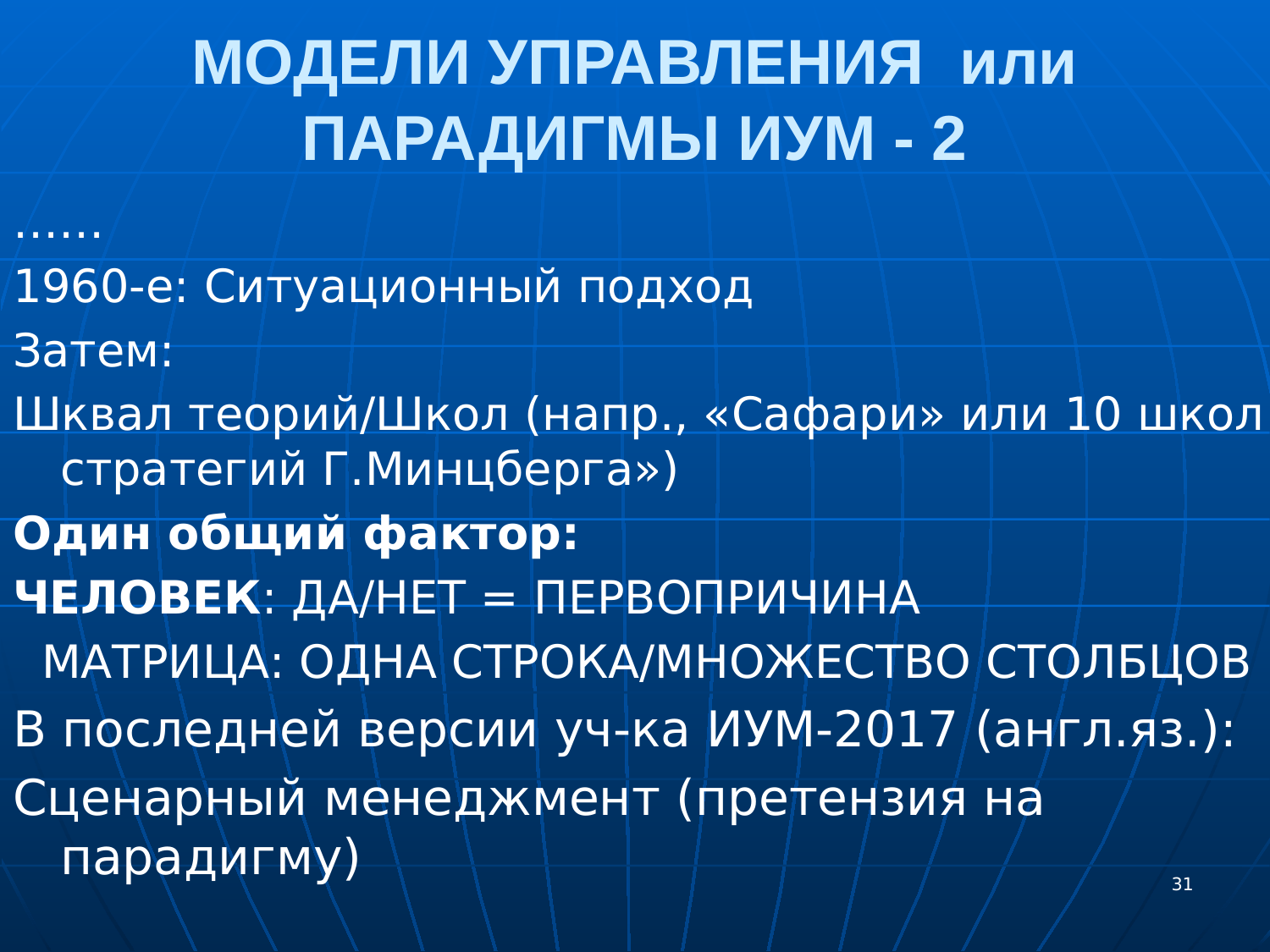

# МОДЕЛИ УПРАВЛЕНИЯ  или ПАРАДИГМЫ ИУМ - 2
……
1960-е: Ситуационный подход
Затем:
Шквал теорий/Школ (напр., «Сафари» или 10 школ стратегий Г.Минцберга»)
Один общий фактор:
ЧЕЛОВЕК: ДА/НЕТ = ПЕРВОПРИЧИНА
МАТРИЦА: ОДНА СТРОКА/МНОЖЕСТВО СТОЛБЦОВ
В последней версии уч-ка ИУМ-2017 (англ.яз.):
Сценарный менеджмент (претензия на парадигму)

31